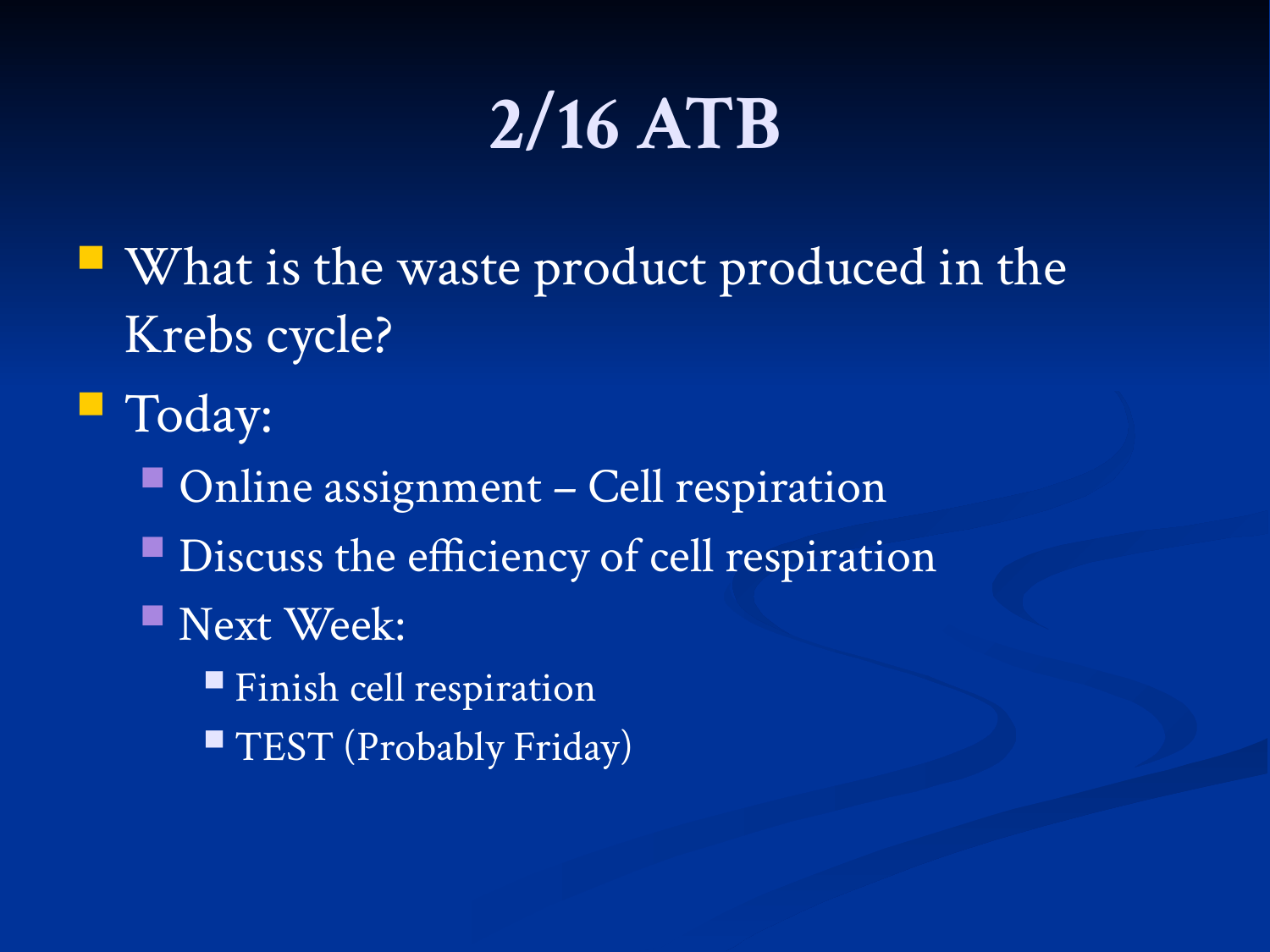

# 2/16 ATB
What is the waste product produced in the Krebs cycle?
Today:
Online assignment – Cell respiration
Discuss the efficiency of cell respiration
Next Week:
Finish cell respiration
TEST (Probably Friday)